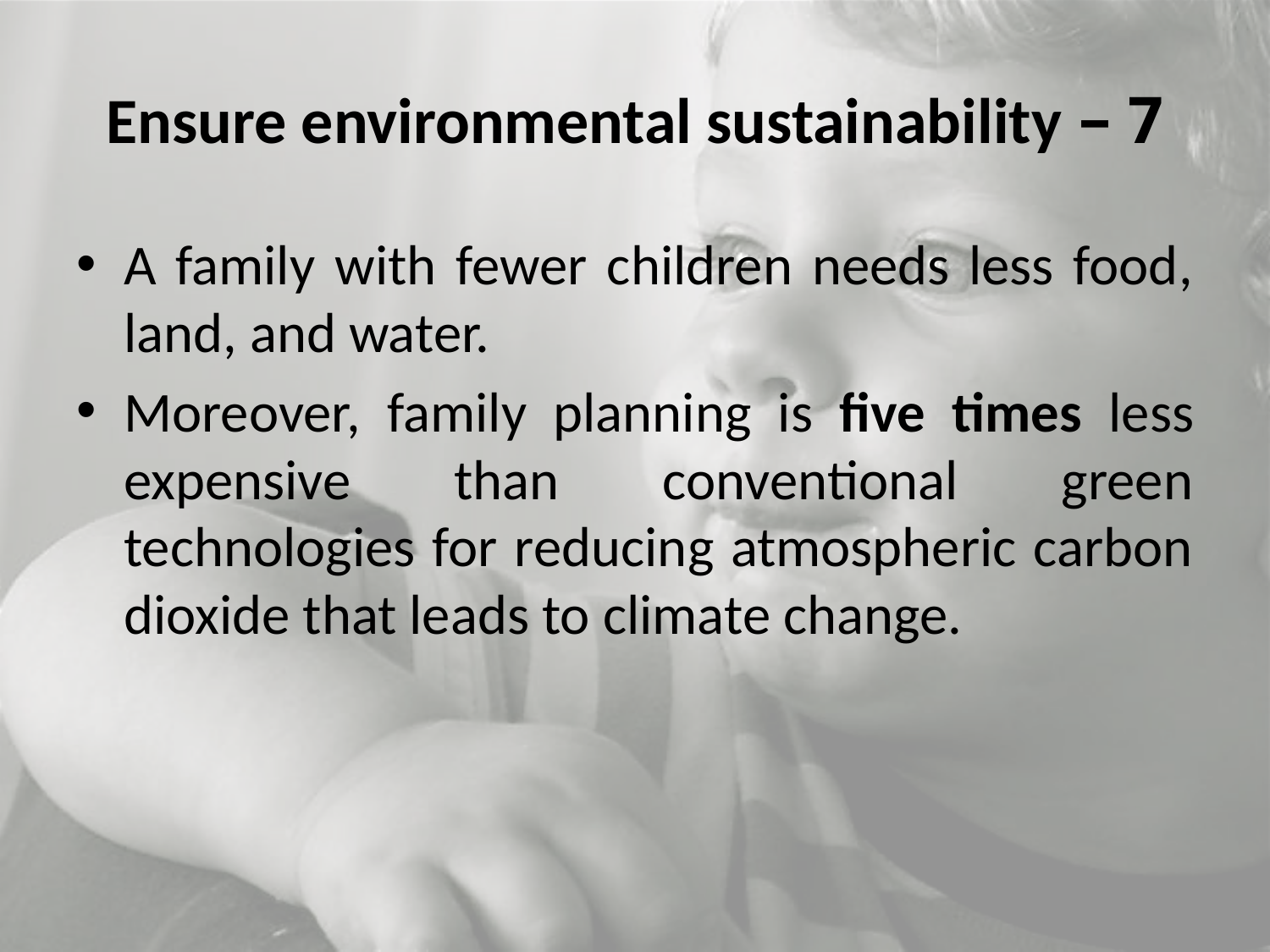

# 7 – Ensure environmental sustainability
A family with fewer children needs less food, land, and water.
Moreover, family planning is five times less expensive than conventional green technologies for reducing atmospheric carbon dioxide that leads to climate change.